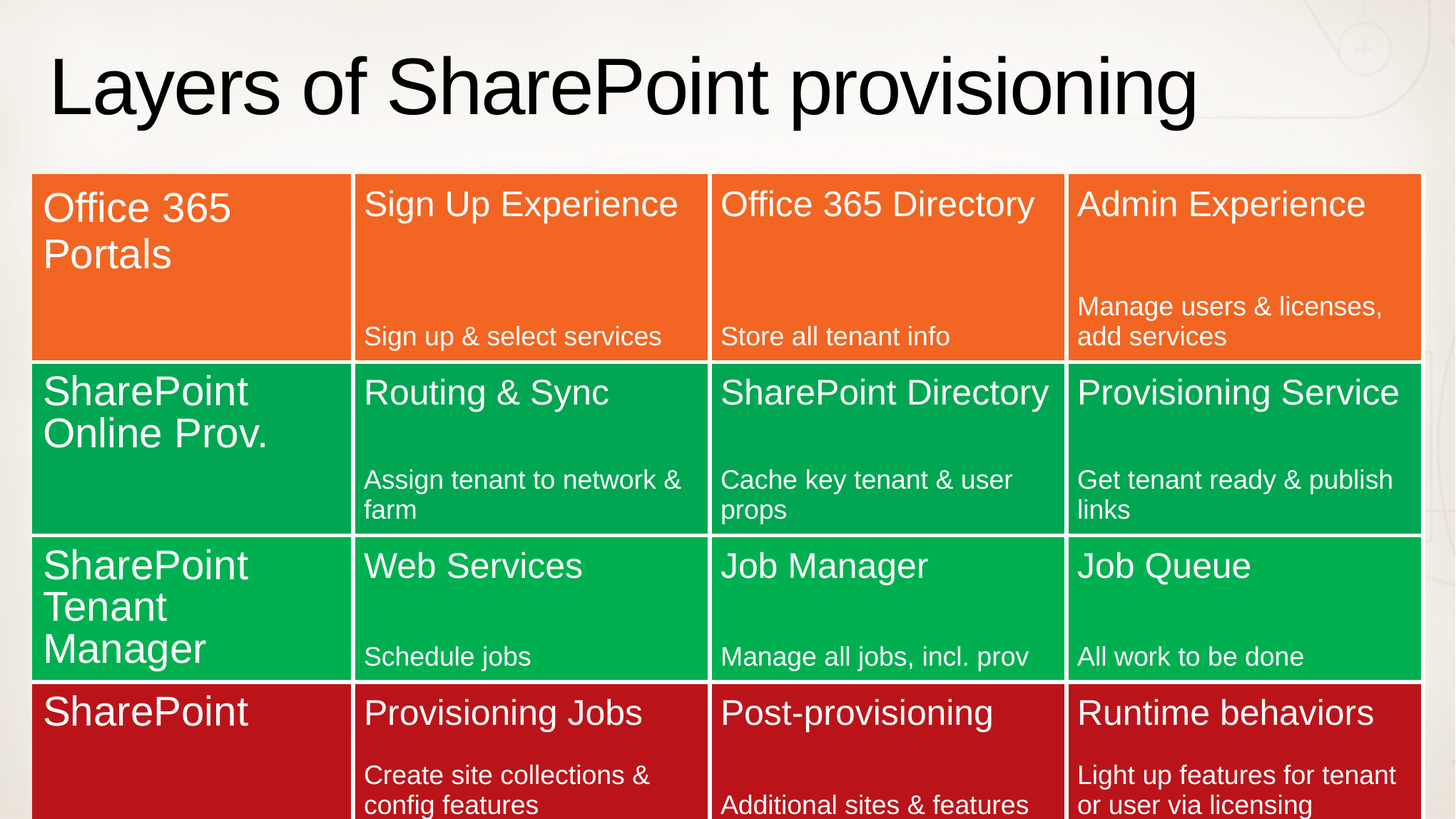

# Layers of SharePoint provisioning
| Office 365 Portals | Sign Up Experience | Office 365 Directory | Admin Experience |
| --- | --- | --- | --- |
|  | Sign up & select services | Store all tenant info | Manage users & licenses, add services |
| SharePoint Online Prov. | Routing & Sync | SharePoint Directory | Provisioning Service |
|  | Assign tenant to network & farm | Cache key tenant & user props | Get tenant ready & publish links |
| SharePoint Tenant Manager | Web Services | Job Manager | Job Queue |
|  | Schedule jobs | Manage all jobs, incl. prov | All work to be done |
| SharePoint | Provisioning Jobs | Post-provisioning | Runtime behaviors |
|  | Create site collections & config features | Additional sites & features | Light up features for tenant or user via licensing |